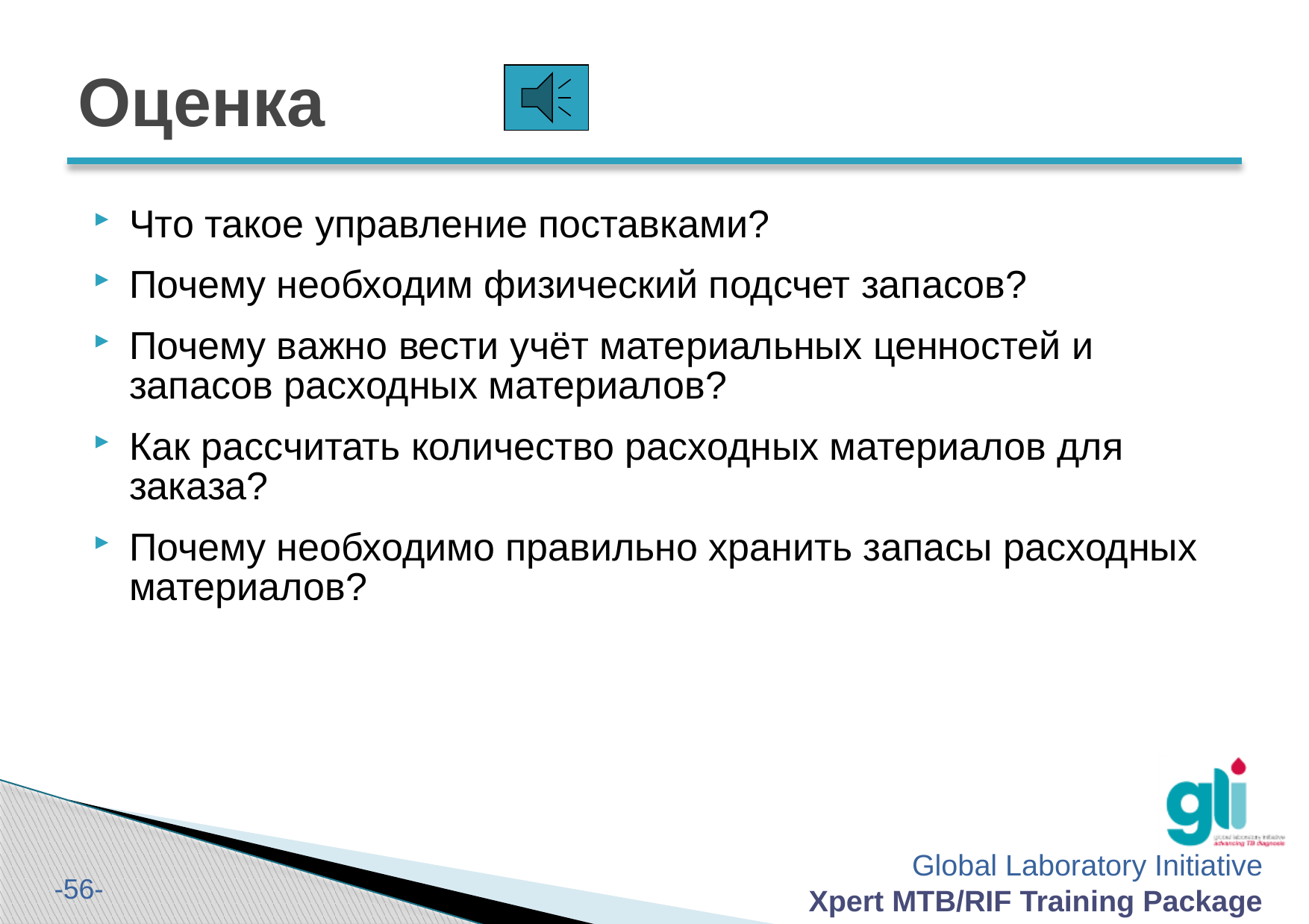

# Оценка

Что такое управление поставками?
Почему необходим физический подсчет запасов?
Почему важно вести учёт материальных ценностей и запасов расходных материалов?
Как рассчитать количество расходных материалов для заказа?
Почему необходимо правильно хранить запасы расходных материалов?